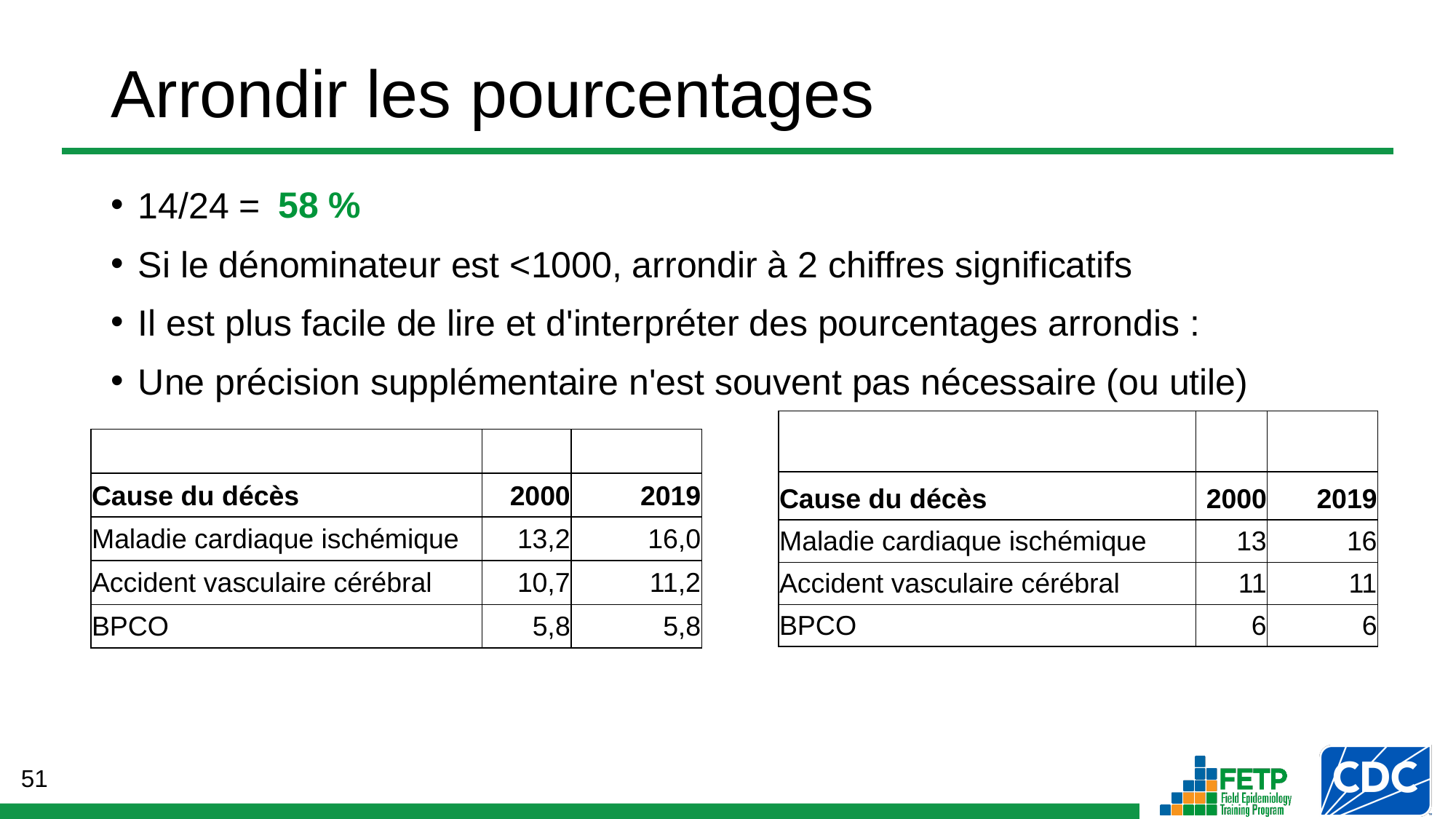

# Arrondir les pourcentages
14/24 = ?
Si le dénominateur est <1000, arrondir à 2 chiffres significatifs
Il est plus facile de lire et d'interpréter des pourcentages arrondis :
Une précision supplémentaire n'est souvent pas nécessaire (ou utile)

58 %
|  |  |  |
| --- | --- | --- |
| Cause du décès | 2000 | 2019 |
| Maladie cardiaque ischémique | 13 | 16 |
| Accident vasculaire cérébral | 11 | 11 |
| BPCO | 6 | 6 |
|  |  |  |
| --- | --- | --- |
| Cause du décès | 2000 | 2019 |
| Maladie cardiaque ischémique | 13,2 | 16,0 |
| Accident vasculaire cérébral | 10,7 | 11,2 |
| BPCO | 5,8 | 5,8 |